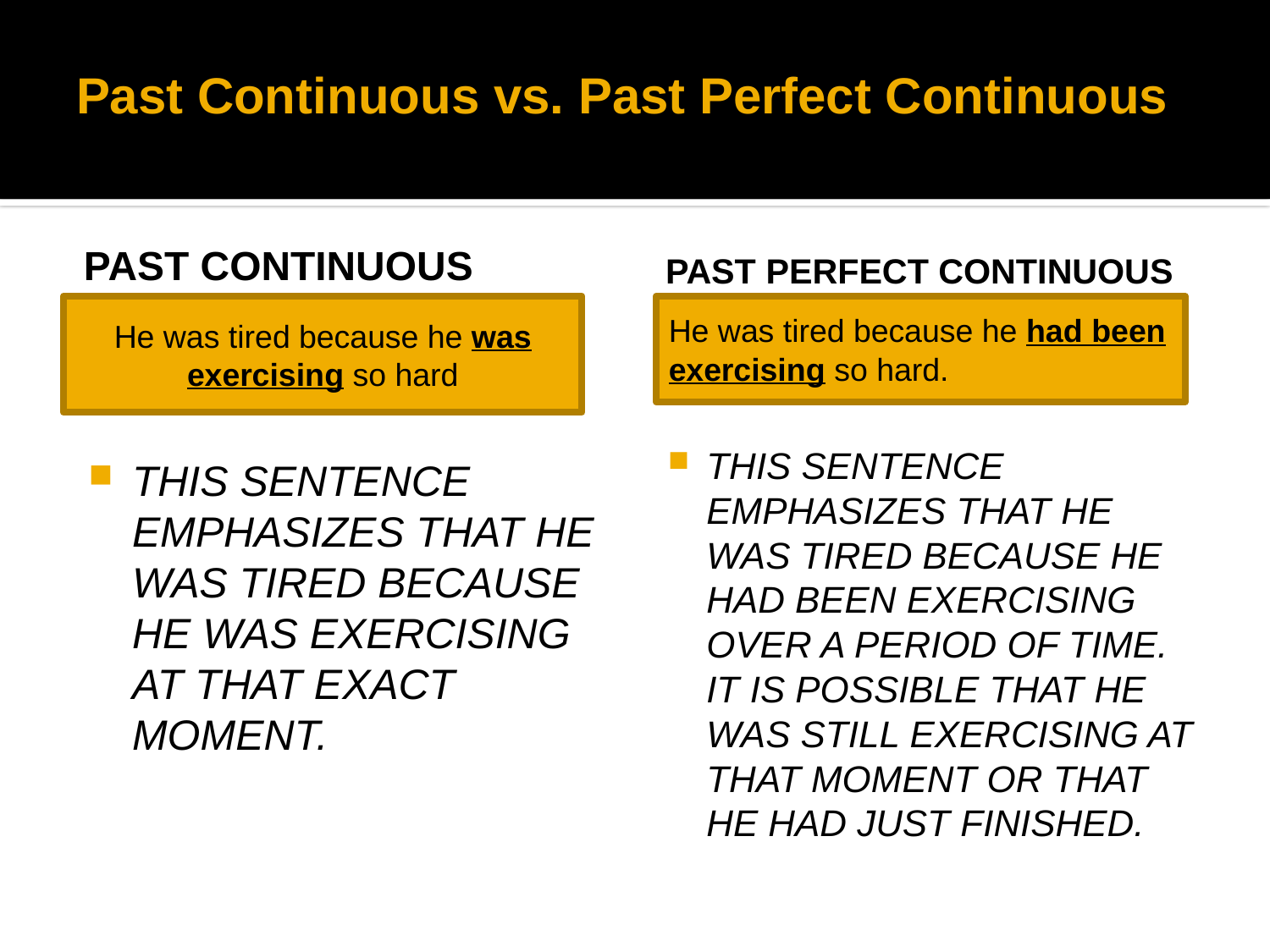

# Past Continuous vs. Past Perfect Continuous
Past Continuous

Past Perfect Continuous

He was tired because he was exercising so hard
He was tired because he had been exercising so hard.
.

This sentence emphasizes that he was tired because he was exercising at that exact moment.

This sentence emphasizes that he was tired because he had been exercising over a period of time. It is possible that he was still exercising at that moment OR that he had just finished.